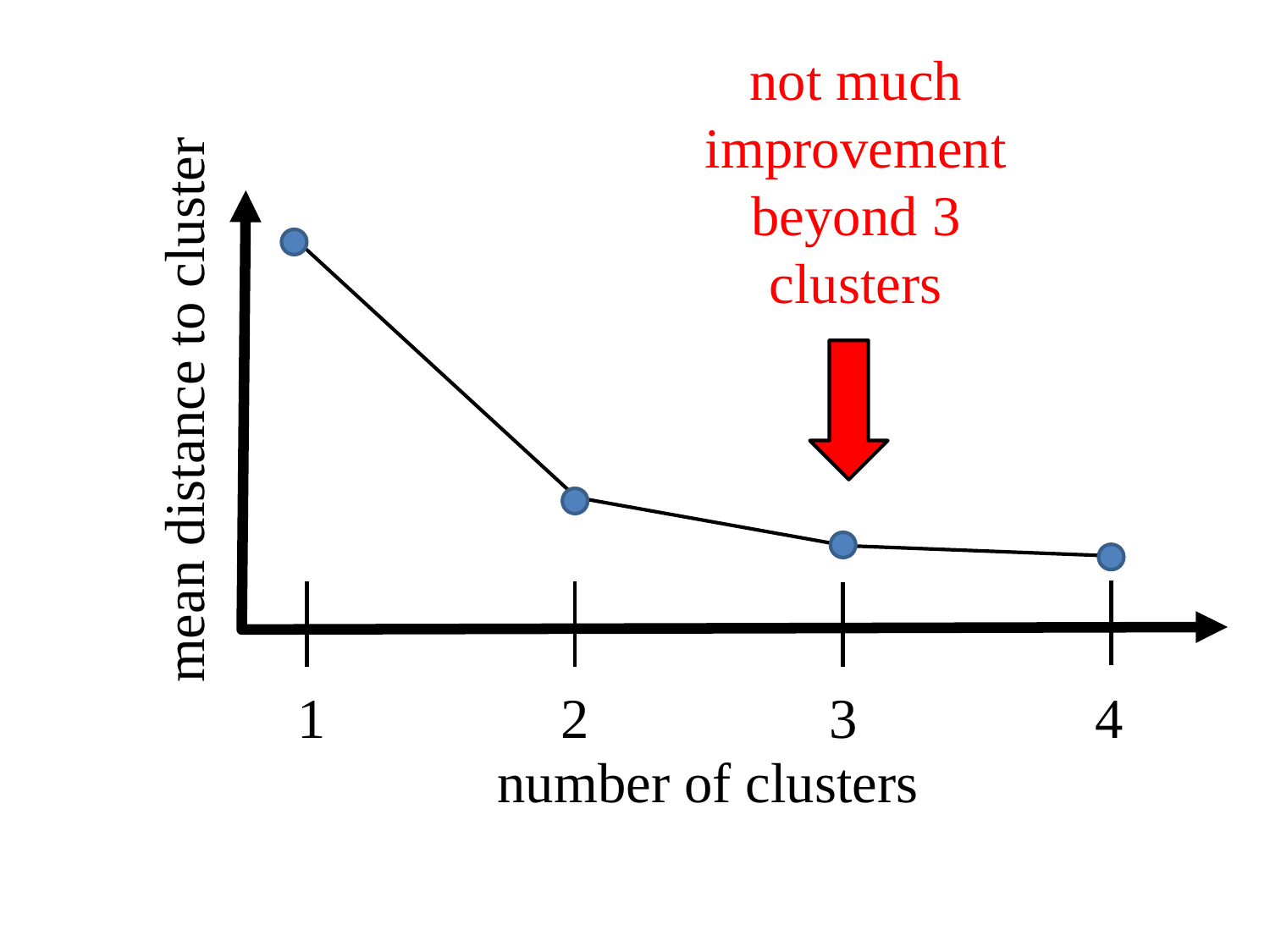

not much improvement beyond 3 clusters

mean distance to cluster

1
2
3
4
number of clusters